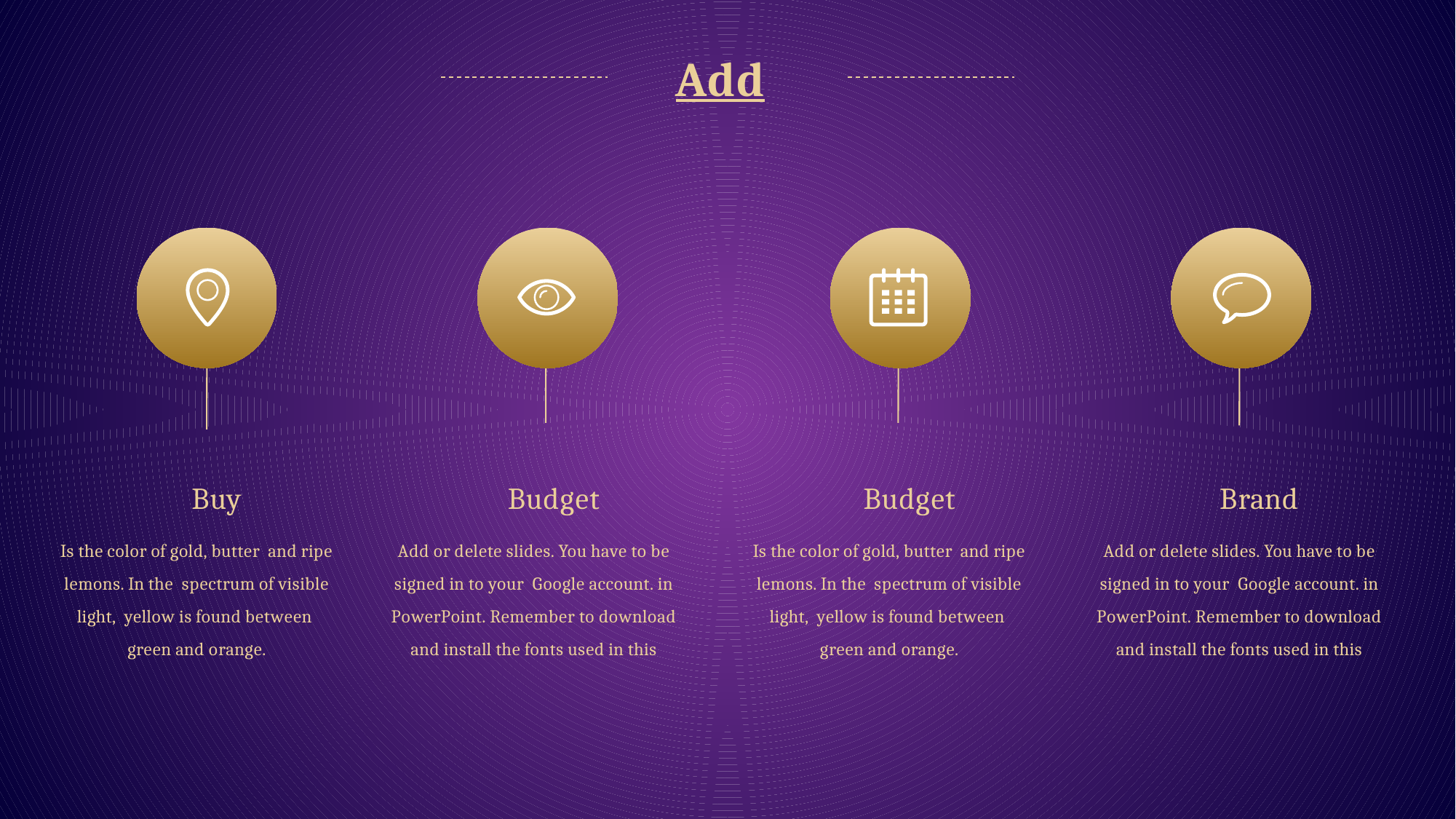

Add

Buy
Budget
Budget
Brand
Is the color of gold, butter  and ripe lemons. In the  spectrum of visible light,  yellow is found between  green and orange.
Add or delete slides. You have to be signed in to your  Google account. in PowerPoint. Remember to download and install the fonts used in this
Is the color of gold, butter  and ripe lemons. In the  spectrum of visible light,  yellow is found between  green and orange.
Add or delete slides. You have to be signed in to your  Google account. in PowerPoint. Remember to download and install the fonts used in this